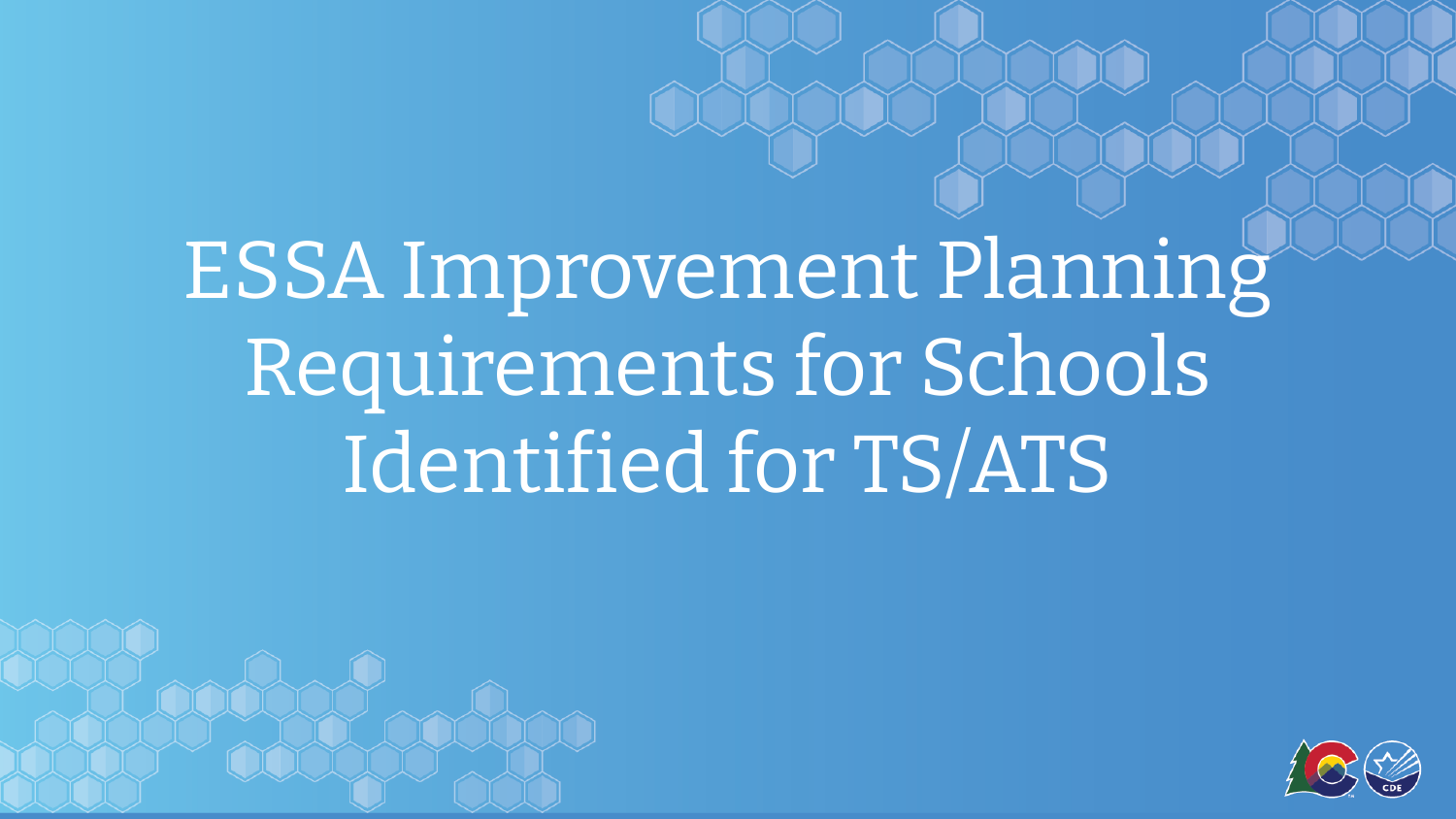

# ESSA Improvement Planning Requirements for Schools Identified for TS/ATS